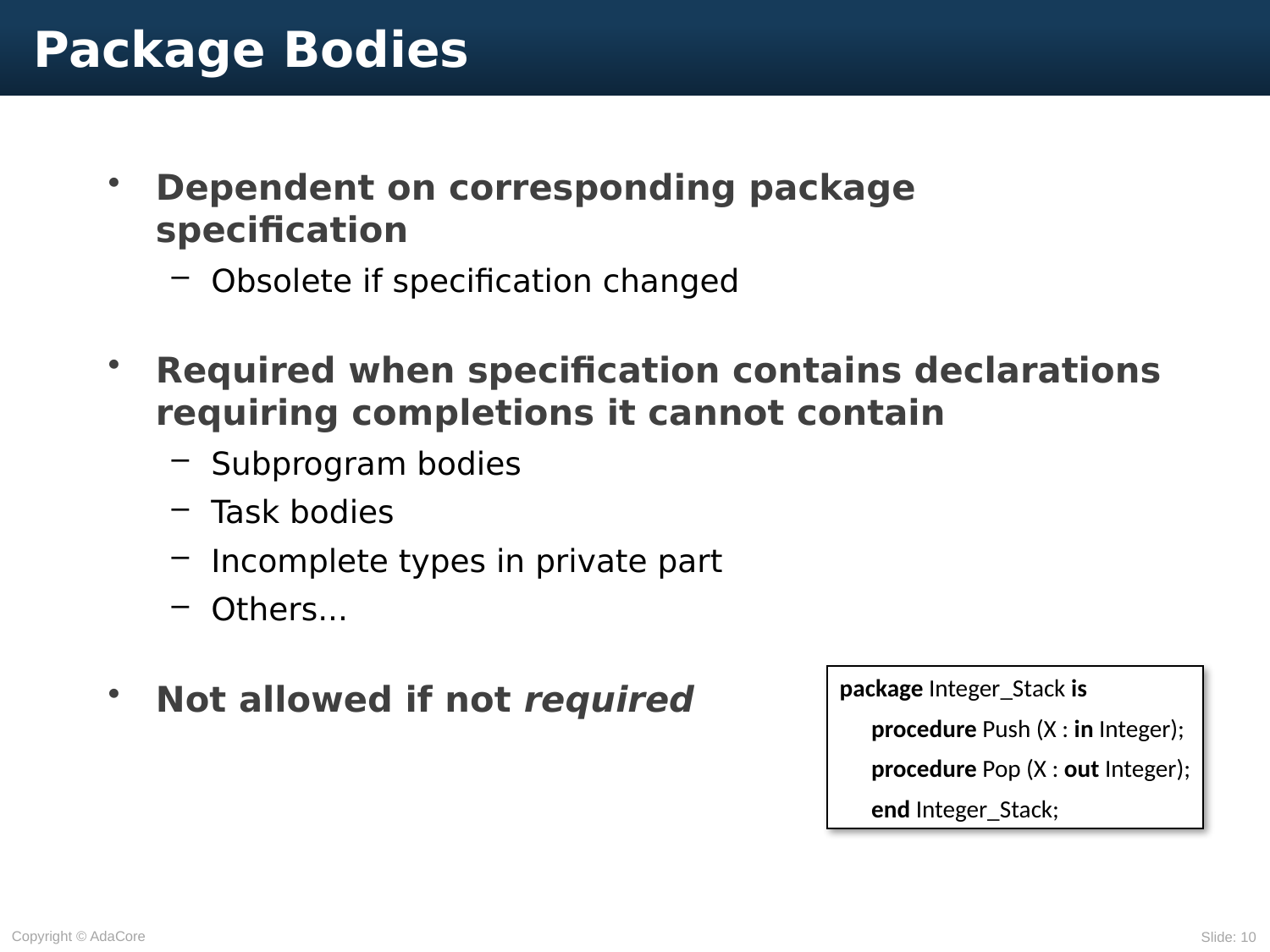

# Package Bodies
Dependent on corresponding package specification
Obsolete if specification changed
Required when specification contains declarations requiring completions it cannot contain
Subprogram bodies
Task bodies
Incomplete types in private part
Others...
Not allowed if not required
package Integer_Stack is
procedure Push (X : in Integer);
procedure Pop (X : out Integer);
end Integer_Stack;